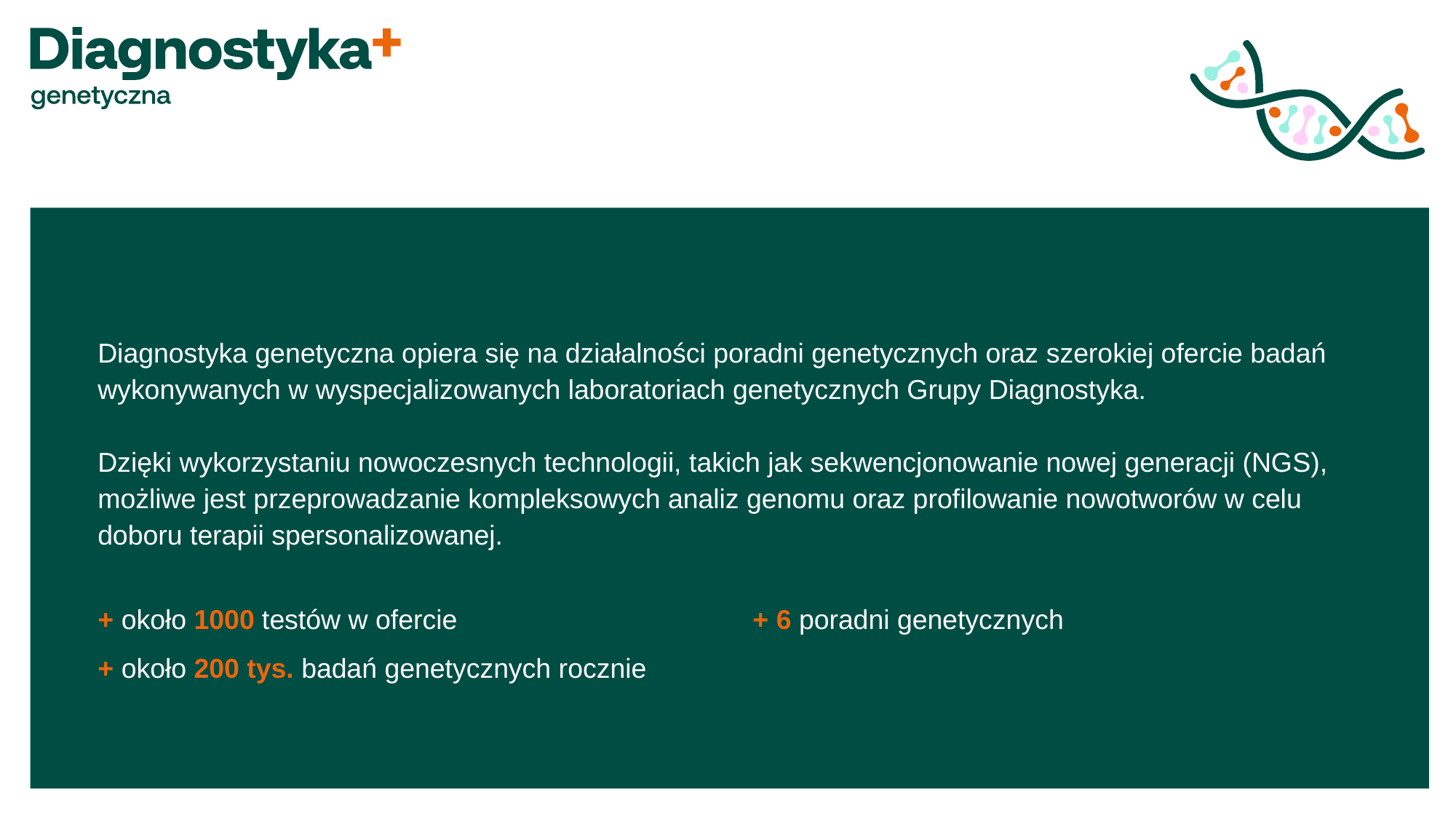

Diagnostyka genetyczna opiera się na działalności poradni genetycznych oraz szerokiej ofercie badań wykonywanych w wyspecjalizowanych laboratoriach genetycznych Grupy Diagnostyka.

Dzięki wykorzystaniu nowoczesnych technologii, takich jak sekwencjonowanie nowej generacji (NGS), możliwe jest przeprowadzanie kompleksowych analiz genomu oraz profilowanie nowotworów w celu doboru terapii spersonalizowanej.

+ około 1000 testów w ofercie	 		+ 6 poradni genetycznych
+ około 200 tys. badań genetycznych rocznie